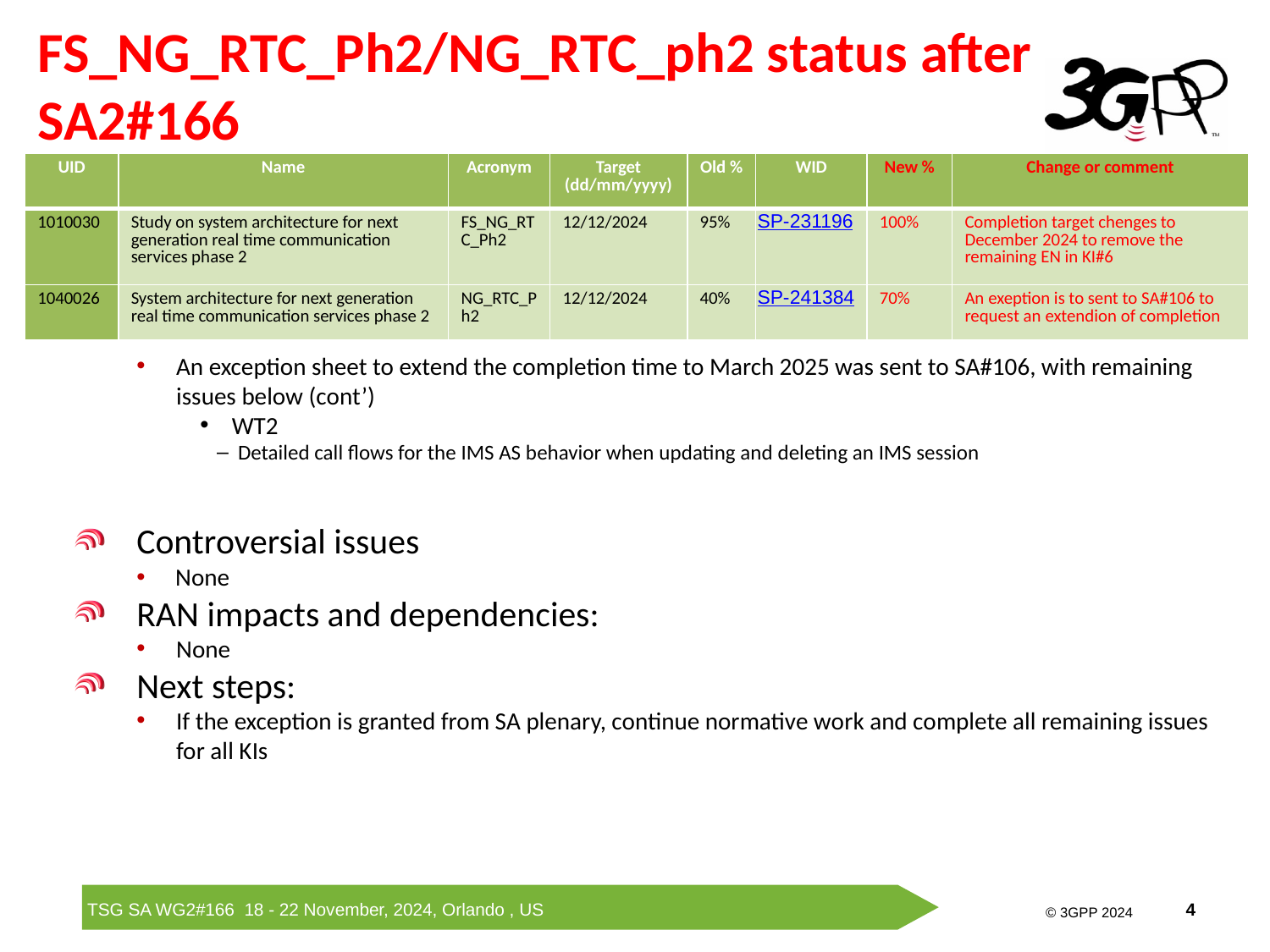

# FS_NG_RTC_Ph2/NG_RTC_ph2 status after SA2#166
| UID | Name | Acronym | Target (dd/mm/yyyy) | Old % | WID | New % | Change or comment |
| --- | --- | --- | --- | --- | --- | --- | --- |
| 1010030 | Study on system architecture for next generation real time communication services phase 2 | FS\_NG\_RTC\_Ph2 | 12/12/2024 | 95% | SP-231196 | 100% | Completion target chenges to December 2024 to remove the remaining EN in KI#6 |
| 1040026 | System architecture for next generation real time communication services phase 2 | NG\_RTC\_Ph2 | 12/12/2024 | 40% | SP-241384 | 70% | An exeption is to sent to SA#106 to request an extendion of completion |
An exception sheet to extend the completion time to March 2025 was sent to SA#106, with remaining issues below (cont’)
WT2
Detailed call flows for the IMS AS behavior when updating and deleting an IMS session

Controversial issues
None
RAN impacts and dependencies:
None
Next steps:
If the exception is granted from SA plenary, continue normative work and complete all remaining issues for all KIs